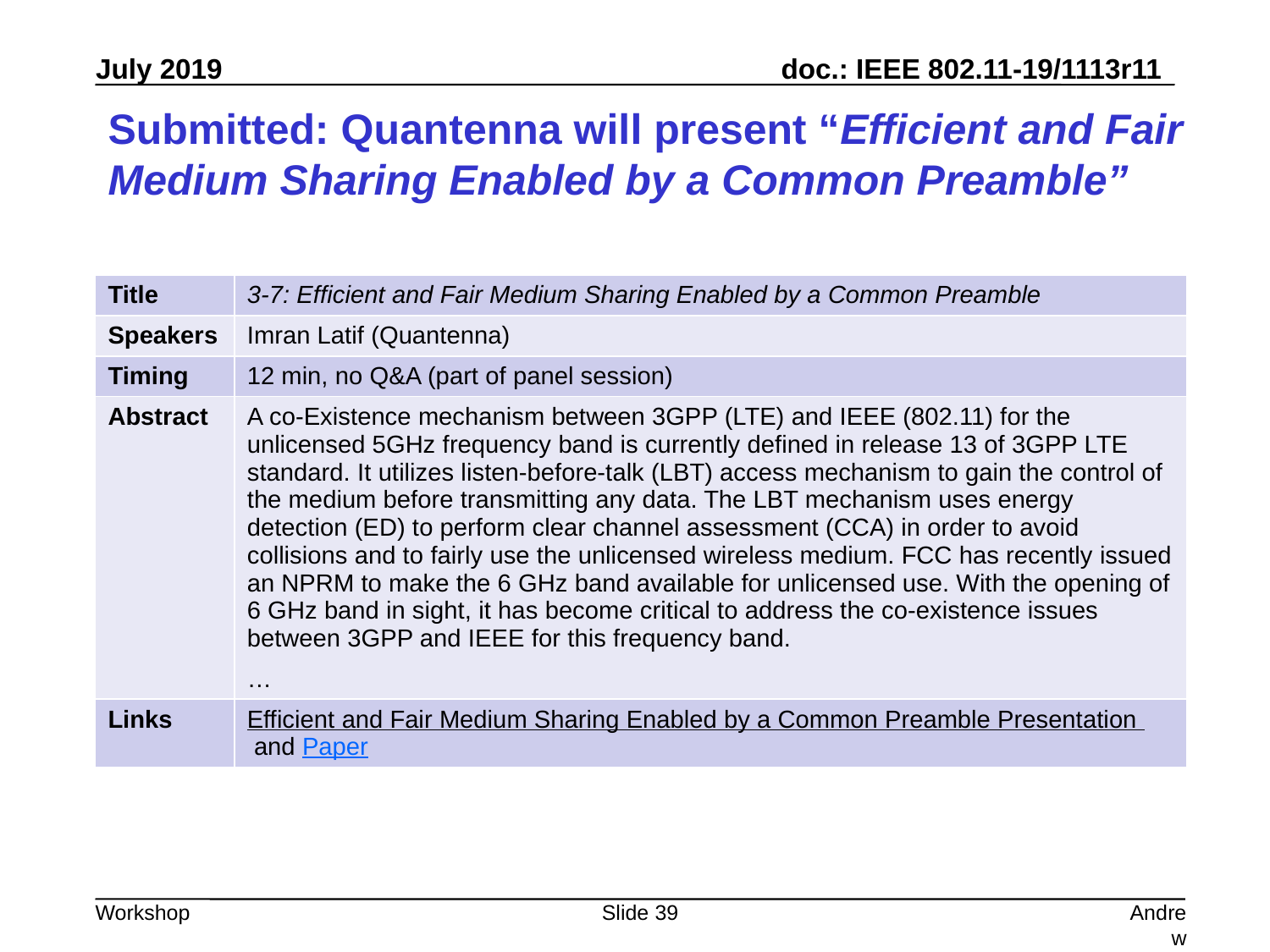

# Submitted: Quantenna will present “Efficient and Fair Medium Sharing Enabled by a Common Preamble”
| Title | 3-7: Efficient and Fair Medium Sharing Enabled by a Common Preamble |
| --- | --- |
| Speakers | Imran Latif (Quantenna) |
| Timing | 12 min, no Q&A (part of panel session) |
| Abstract | A co-Existence mechanism between 3GPP (LTE) and IEEE (802.11) for the unlicensed 5GHz frequency band is currently defined in release 13 of 3GPP LTE standard. It utilizes listen-before-talk (LBT) access mechanism to gain the control of the medium before transmitting any data. The LBT mechanism uses energy detection (ED) to perform clear channel assessment (CCA) in order to avoid collisions and to fairly use the unlicensed wireless medium. FCC has recently issued an NPRM to make the 6 GHz band available for unlicensed use. With the opening of 6 GHz band in sight, it has become critical to address the co-existence issues between 3GPP and IEEE for this frequency band. … |
| Links | Efficient and Fair Medium Sharing Enabled by a Common Preamble Presentation  and Paper |
Slide 39
Andrew Myles, Cisco